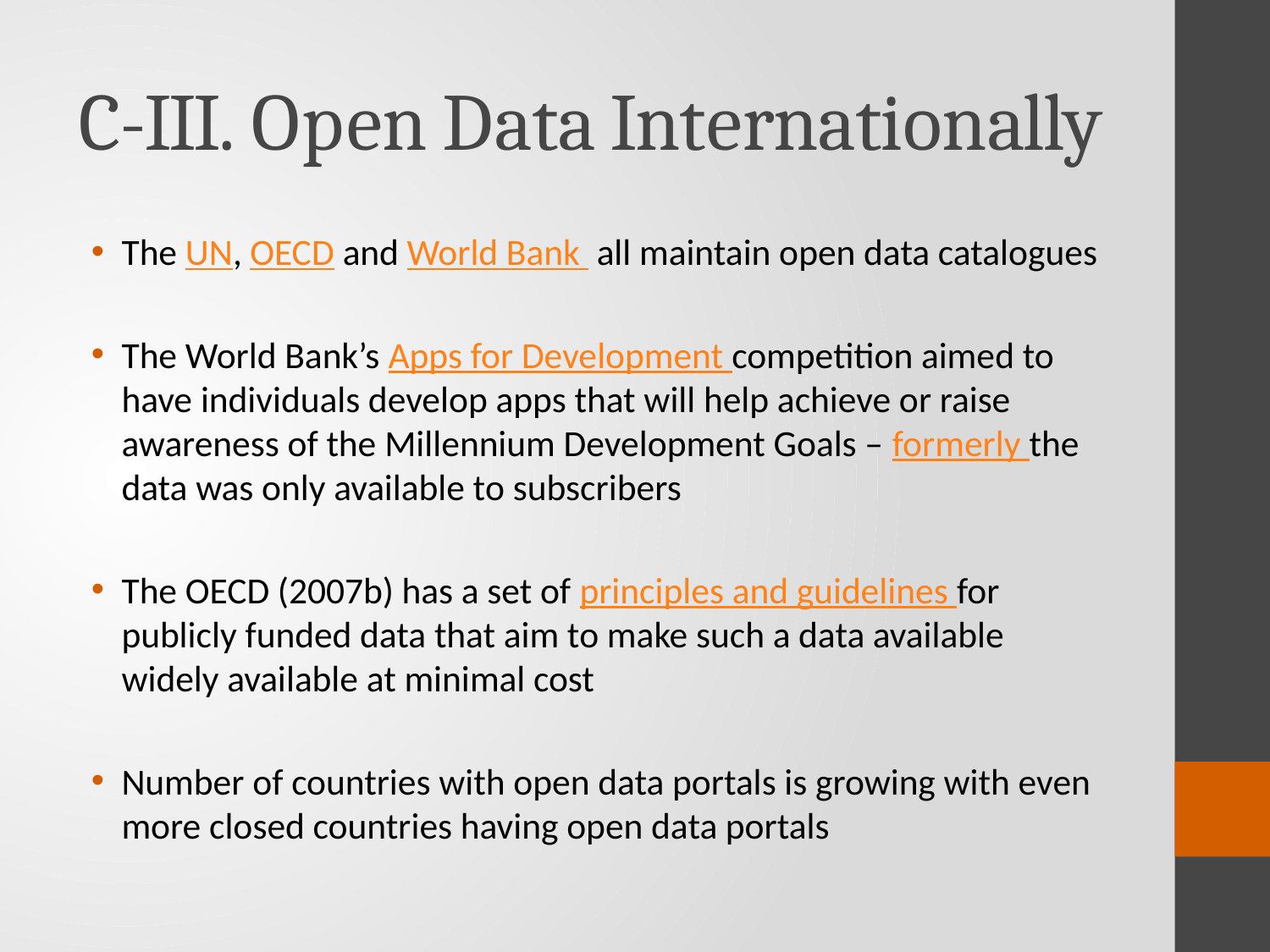

# C-III. Open Data Internationally
The UN, OECD and World Bank  all maintain open data catalogues

The World Bank’s Apps for Development competition aimed to have individuals develop apps that will help achieve or raise awareness of the Millennium Development Goals – formerly the data was only available to subscribers

The OECD (2007b) has a set of principles and guidelines for publicly funded data that aim to make such a data available widely available at minimal cost

Number of countries with open data portals is growing with even more closed countries having open data portals